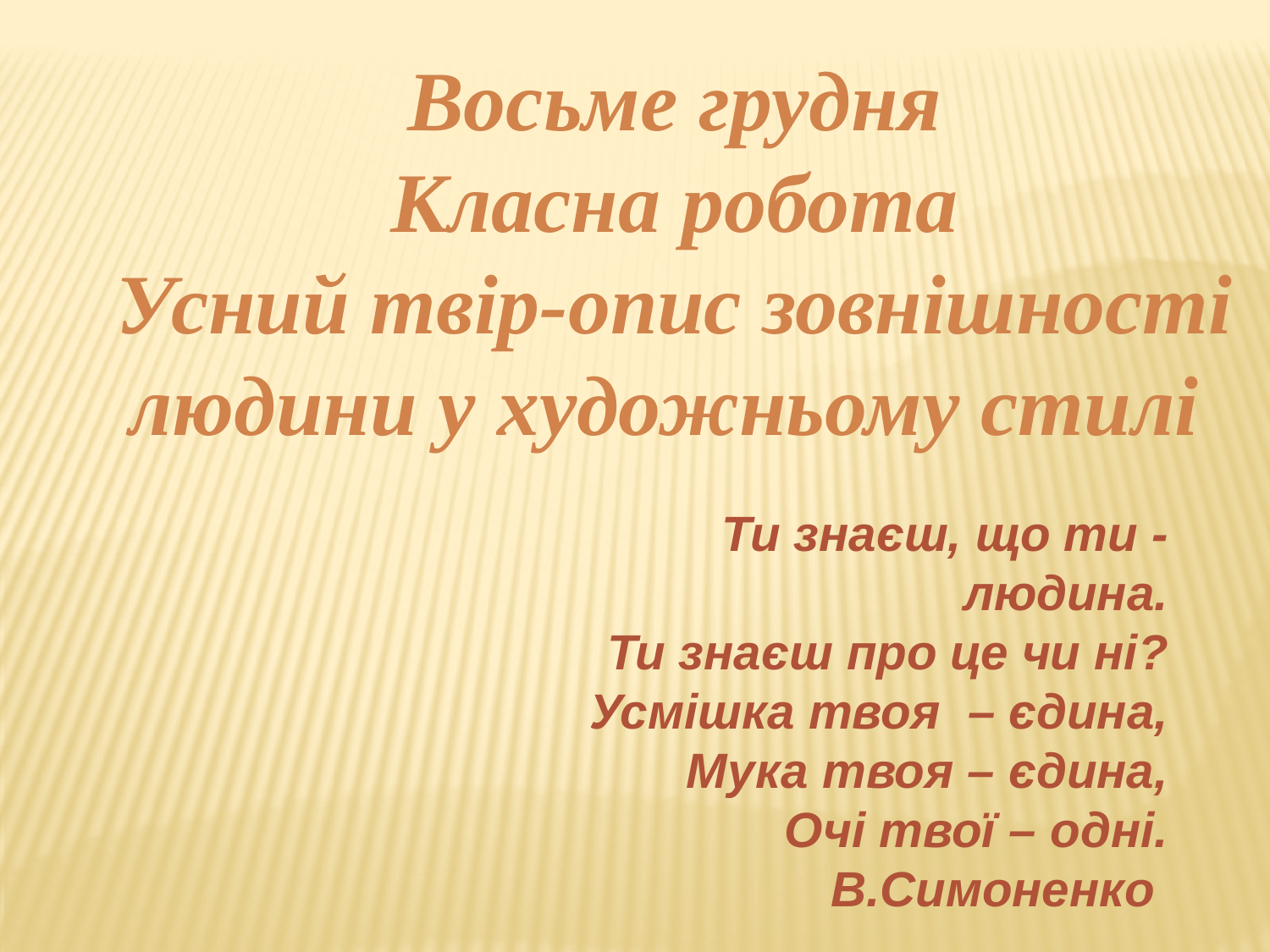

Восьме грудня
Класна робота
Усний твір-опис зовнішності людини у художньому стилі
Ти знаєш, що ти - людина.
Ти знаєш про це чи ні?
Усмішка твоя  – єдина,
Мука твоя – єдина,
Очі твої – одні.
В.Симоненко